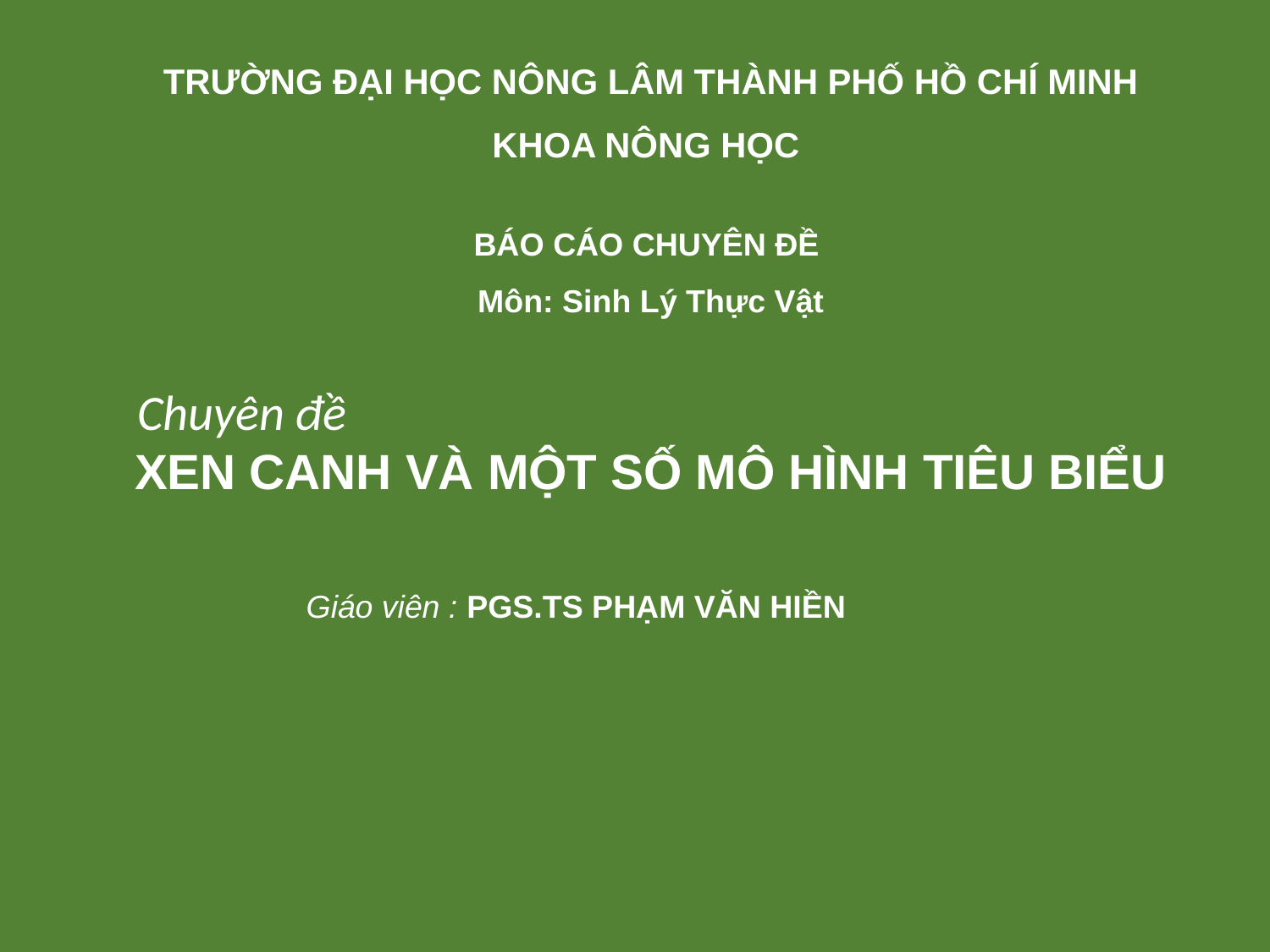

TRƯỜNG ĐẠI HỌC NÔNG LÂM THÀNH PHỐ HỒ CHÍ MINH
KHOA NÔNG HỌC

BÁO CÁO CHUYÊN ĐỀ
Môn: Sinh Lý Thực Vật
   Chuyên đề
XEN CANH VÀ MỘT SỐ MÔ HÌNH TIÊU BIỂU
Giáo viên : PGS.TS PHẠM VĂN HIỀN

1